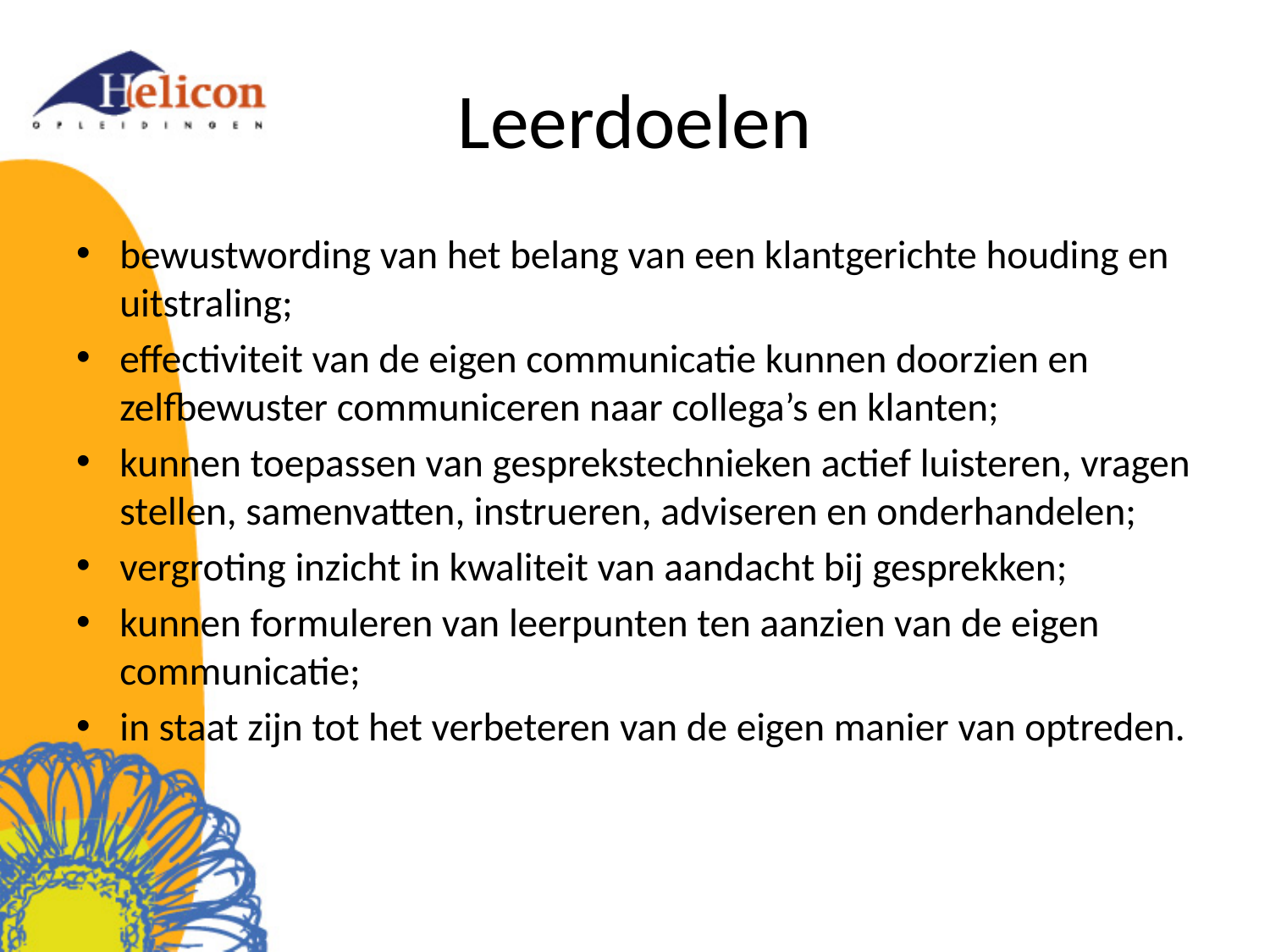

# Leerdoelen
bewustwording van het belang van een klantgerichte houding en uitstraling;
effectiviteit van de eigen communicatie kunnen doorzien en zelfbewuster communiceren naar collega’s en klanten;
kunnen toepassen van gesprekstechnieken actief luisteren, vragen stellen, samenvatten, instrueren, adviseren en onderhandelen;
vergroting inzicht in kwaliteit van aandacht bij gesprekken;
kunnen formuleren van leerpunten ten aanzien van de eigen communicatie;
in staat zijn tot het verbeteren van de eigen manier van optreden.